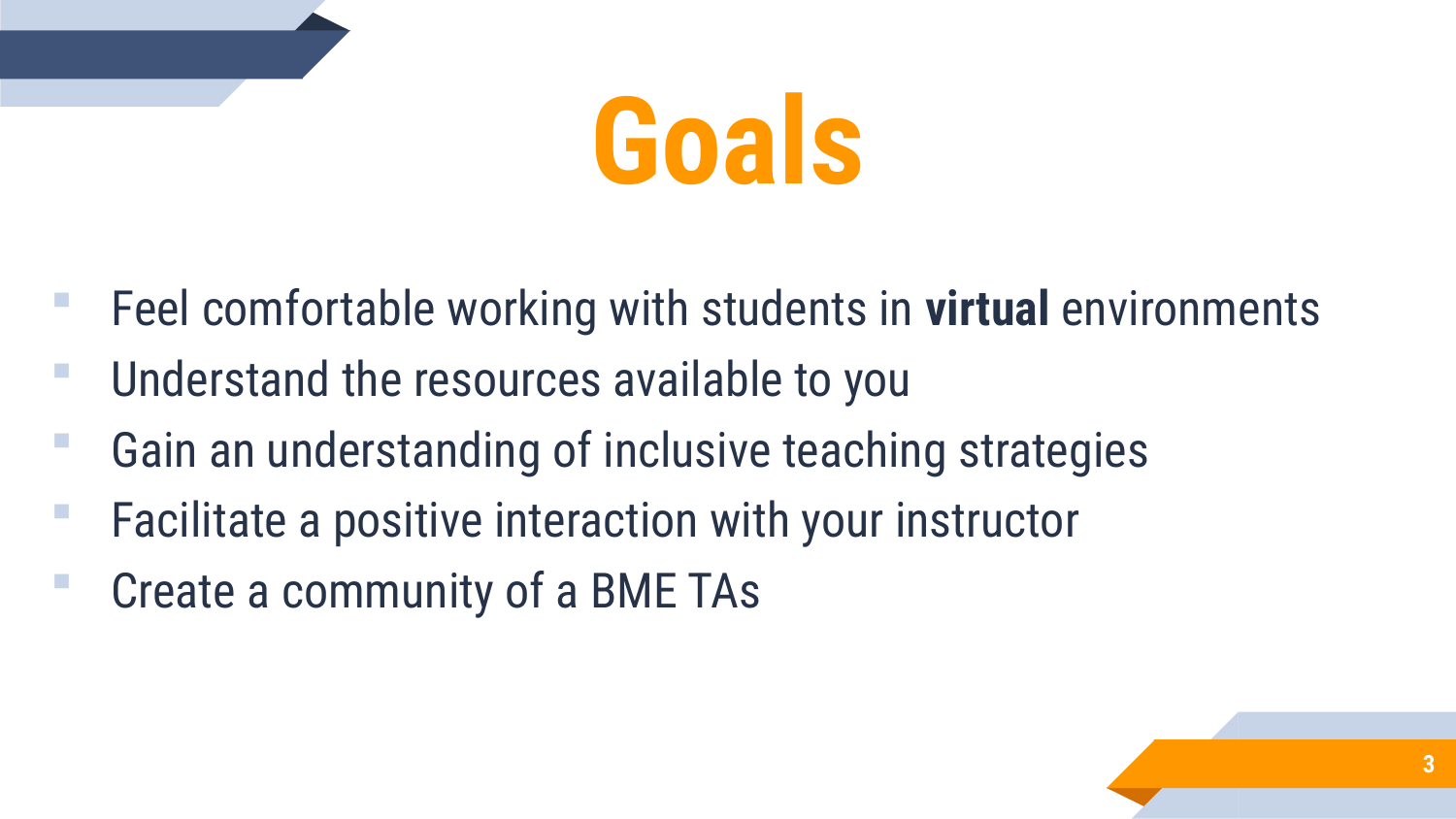

Goals
Feel comfortable working with students in virtual environments
Understand the resources available to you
Gain an understanding of inclusive teaching strategies
Facilitate a positive interaction with your instructor
Create a community of a BME TAs

3